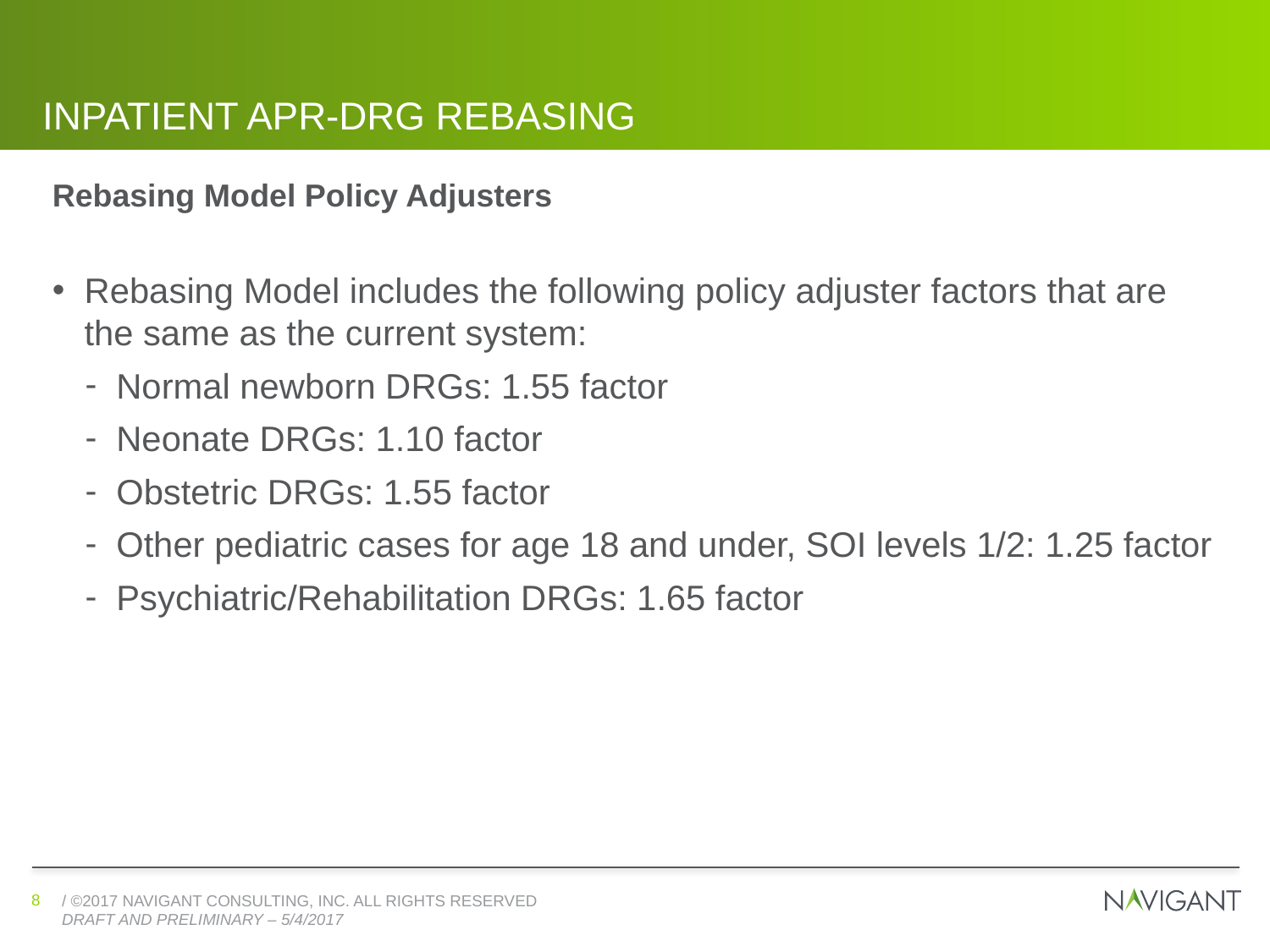

# Inpatient apr-drg rebasing
Rebasing Model Policy Adjusters

Rebasing Model includes the following policy adjuster factors that are the same as the current system:
Normal newborn DRGs: 1.55 factor
Neonate DRGs: 1.10 factor
Obstetric DRGs: 1.55 factor
Other pediatric cases for age 18 and under, SOI levels 1/2: 1.25 factor
Psychiatric/Rehabilitation DRGs: 1.65 factor